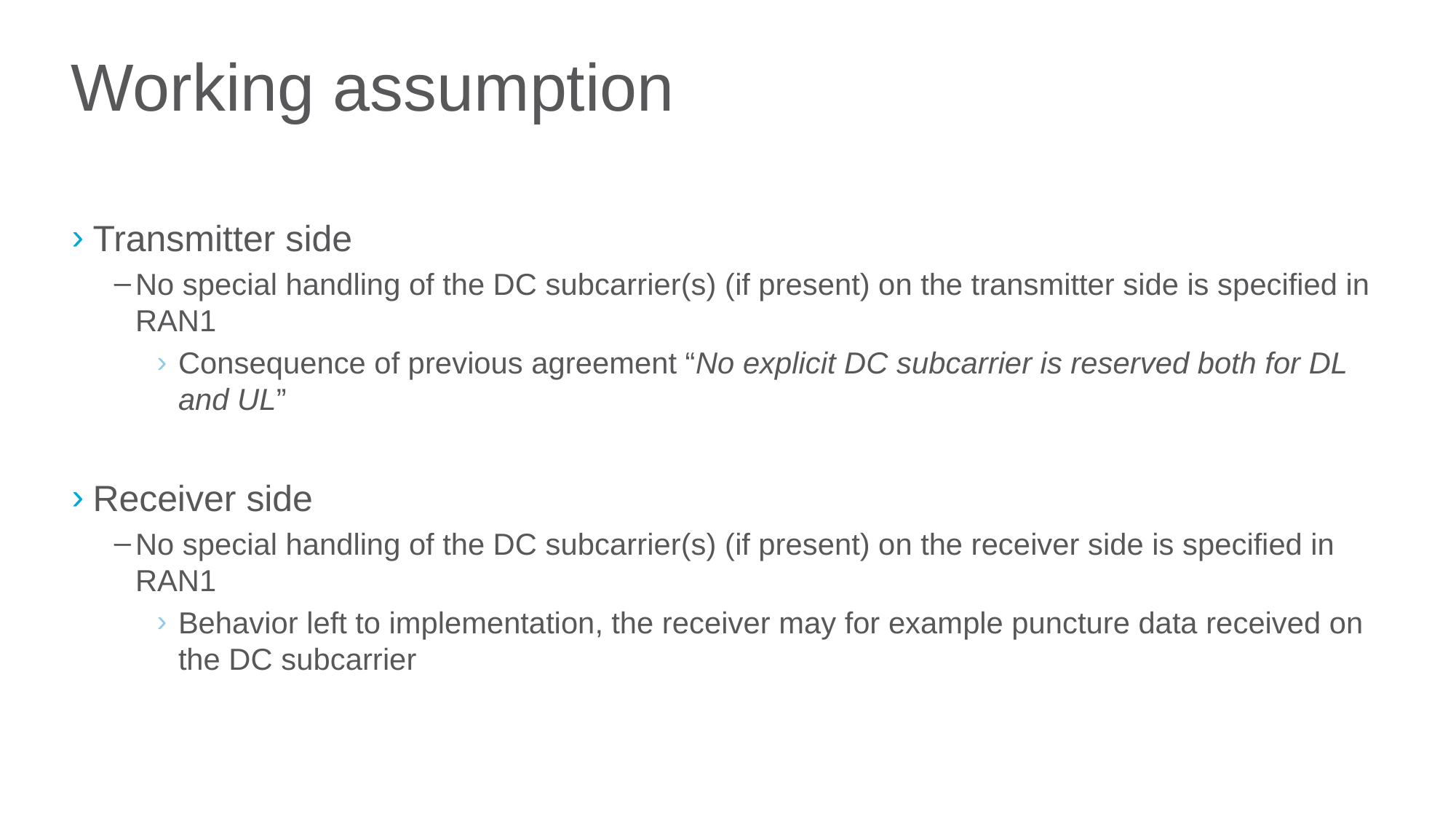

# Working assumption
Transmitter side
No special handling of the DC subcarrier(s) (if present) on the transmitter side is specified in RAN1
Consequence of previous agreement “No explicit DC subcarrier is reserved both for DL and UL”

Receiver side
No special handling of the DC subcarrier(s) (if present) on the receiver side is specified in RAN1
Behavior left to implementation, the receiver may for example puncture data received on the DC subcarrier